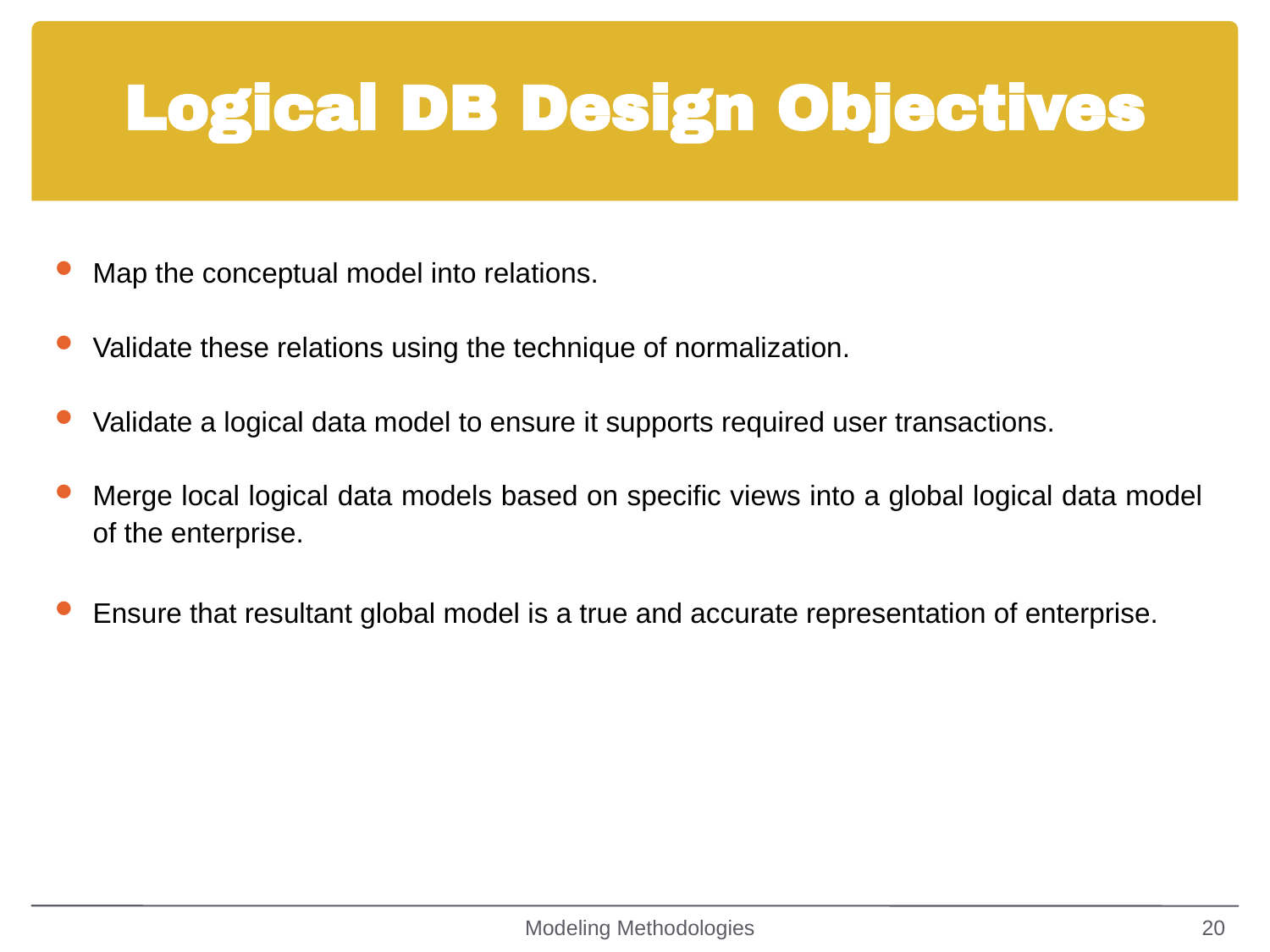

Logical DB Design Objectives

Map the conceptual model into relations.

Validate these relations using the technique of normalization.

Validate a logical data model to ensure it supports required user transactions.

Merge local logical data models based on specific views into a global logical data model of the enterprise.

Ensure that resultant global model is a true and accurate representation of enterprise.

Modeling Methodologies
20